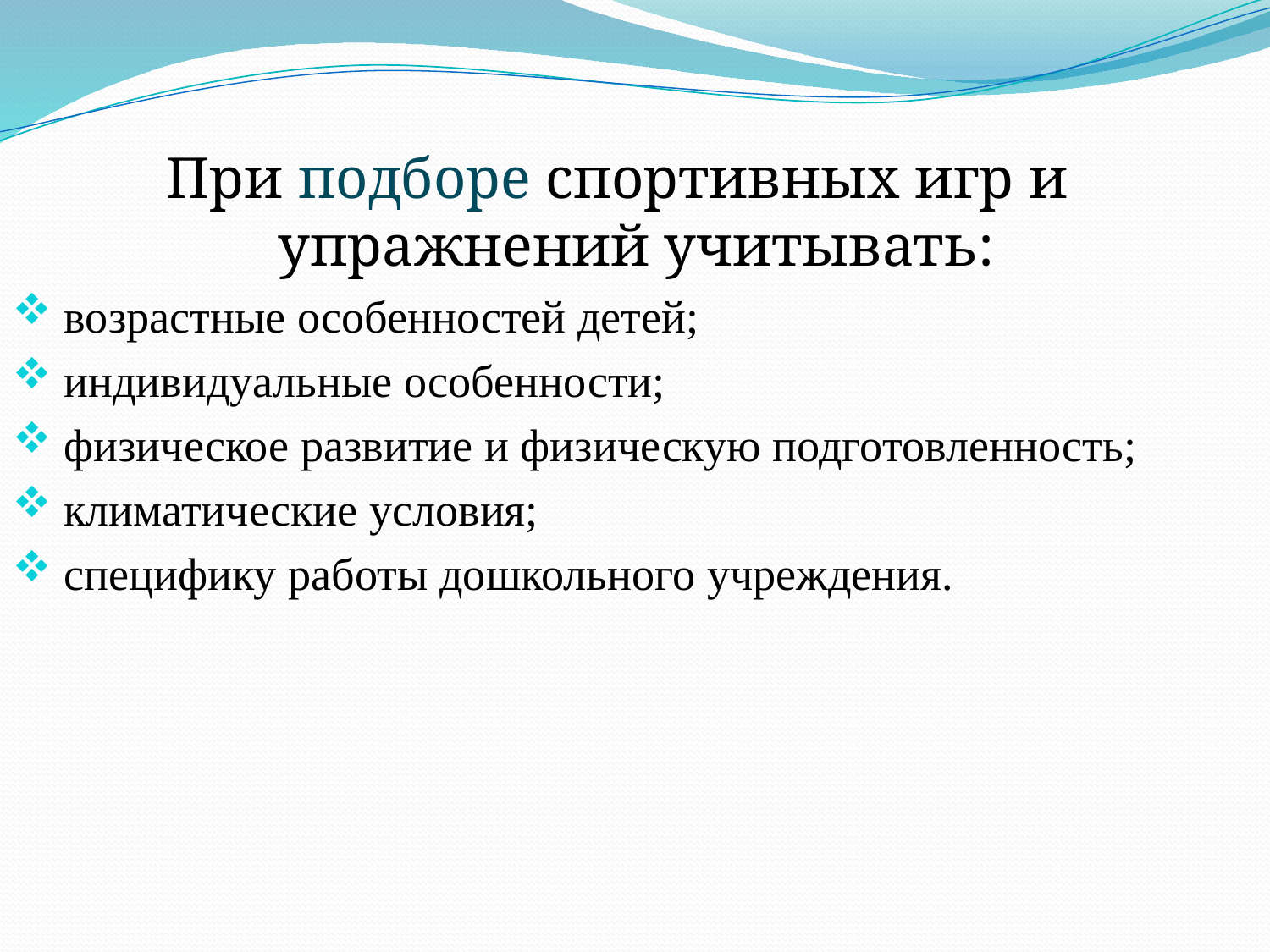

При подборе спортивных игр и упражнений учитывать:
 возрастные особенностей детей;
 индивидуальные особенности;
 физическое развитие и физическую подготовленность;
 климатические условия;
 специфику работы дошкольного учреждения.